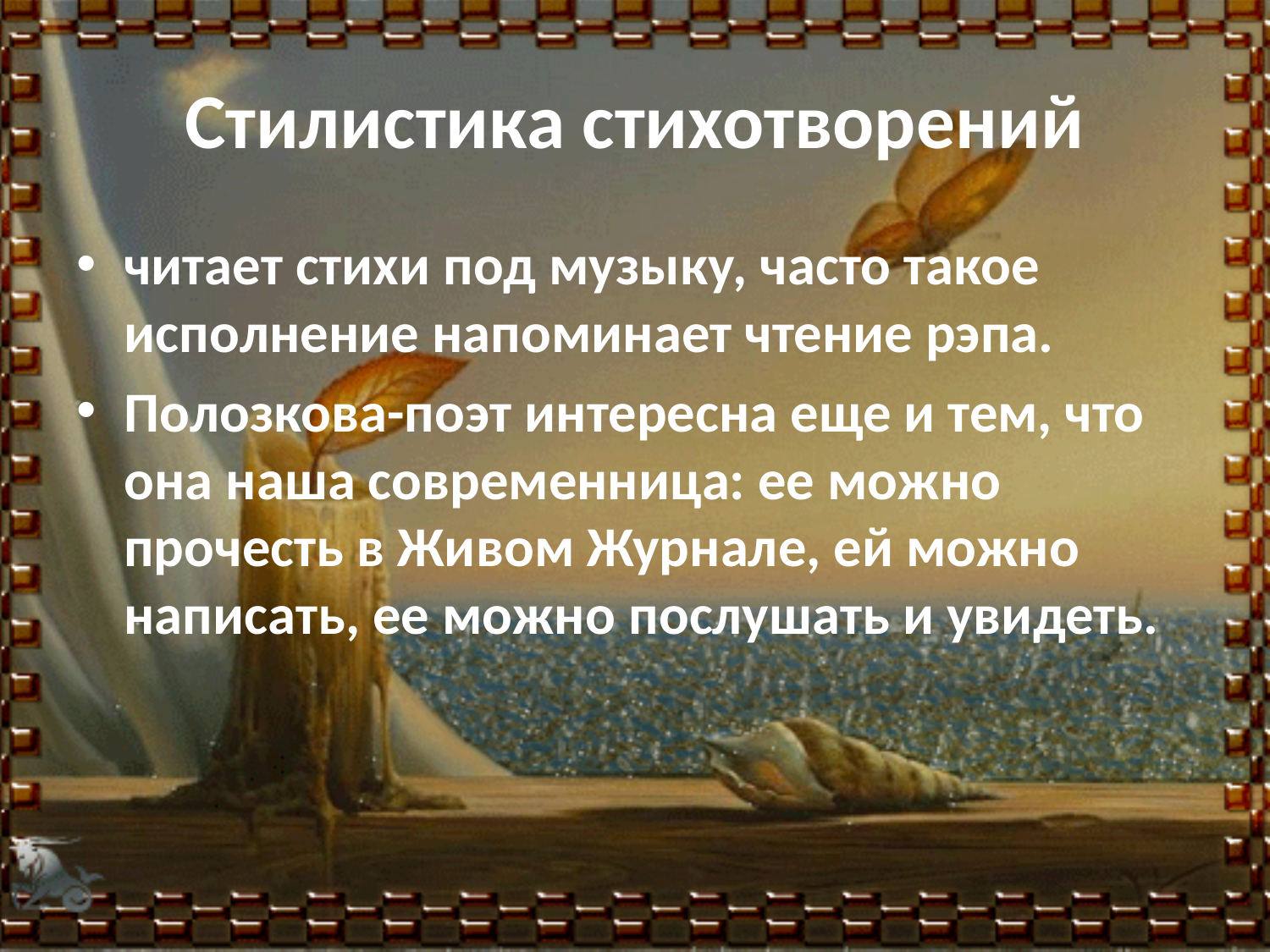

# Стилистика стихотворений
читает стихи под музыку, часто такое исполнение напоминает чтение рэпа.
Полозкова-поэт интересна еще и тем, что она наша современница: ее можно прочесть в Живом Журнале, ей можно написать, ее можно послушать и увидеть.